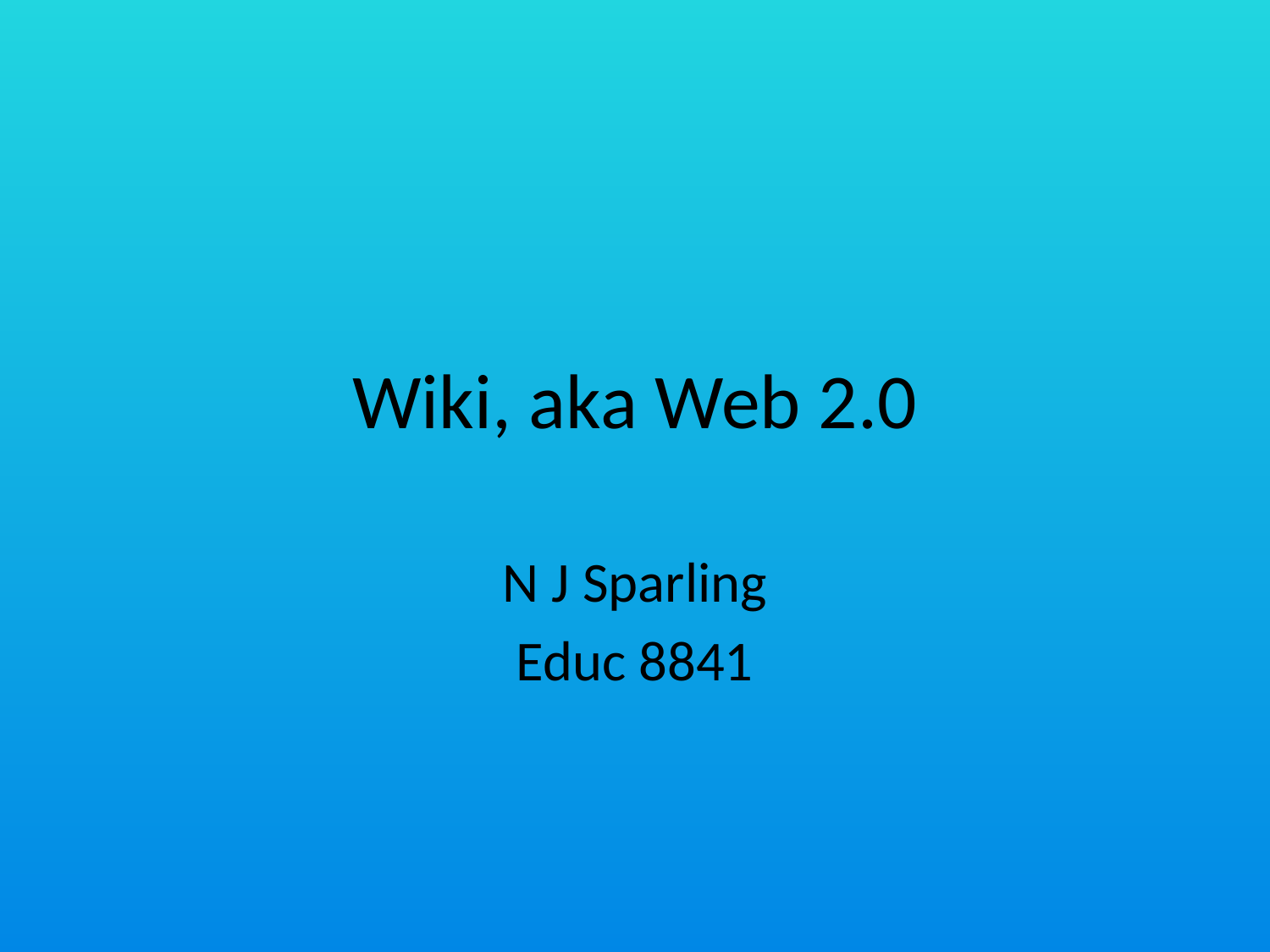

# Wiki, aka Web 2.0
N J Sparling
Educ 8841